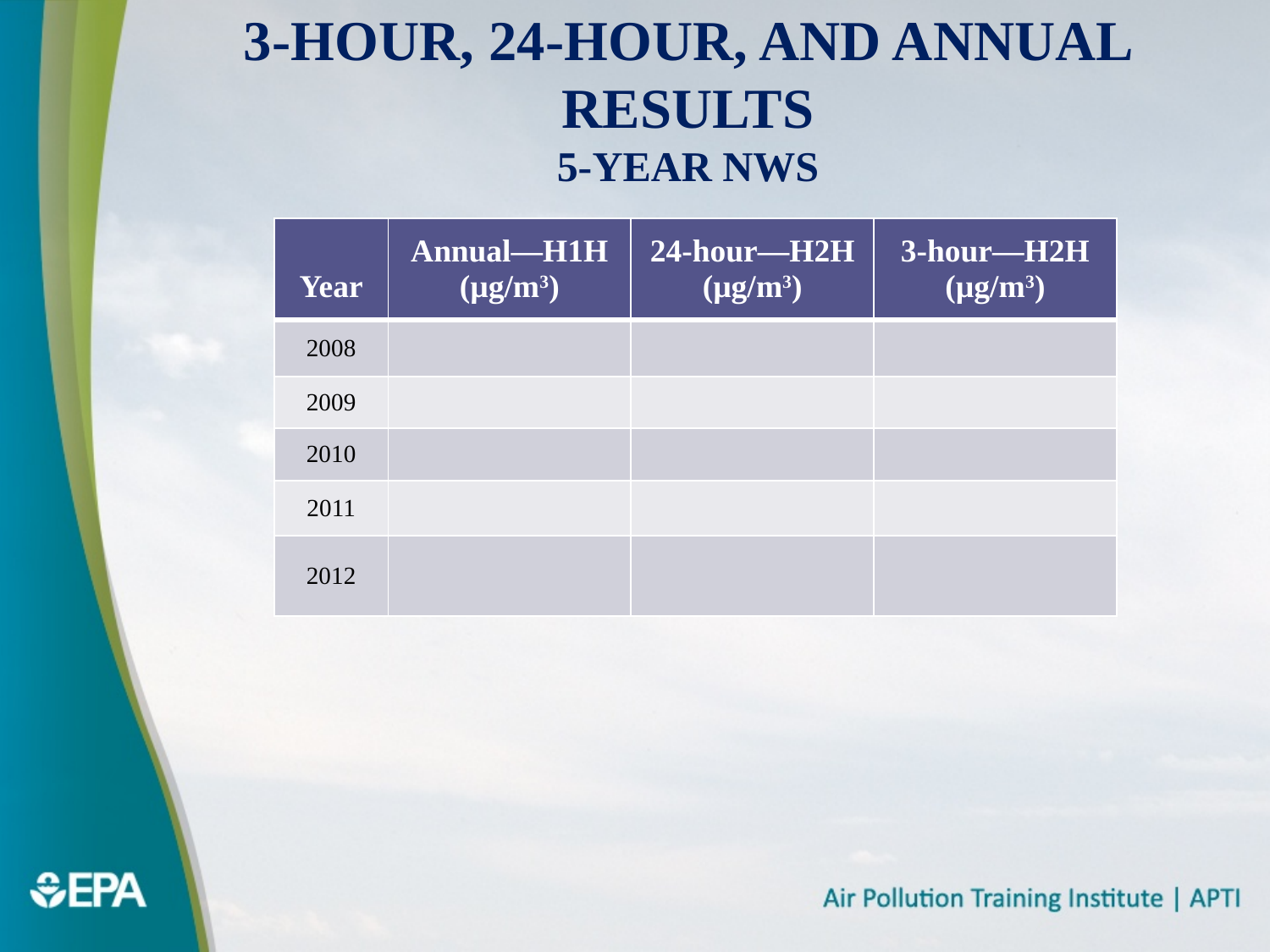

# 3-Hour, 24-Hour, and Annual Results 5-Year NWS
| Year | Annual—H1H (µg/m3) | 24-hour—H2H (µg/m3) | 3-hour—H2H (µg/m3) |
| --- | --- | --- | --- |
| 2008 |  |  |  |
| 2009 |  |  |  |
| 2010 |  |  |  |
| 2011 |  |  |  |
| 2012 |  |  |  |